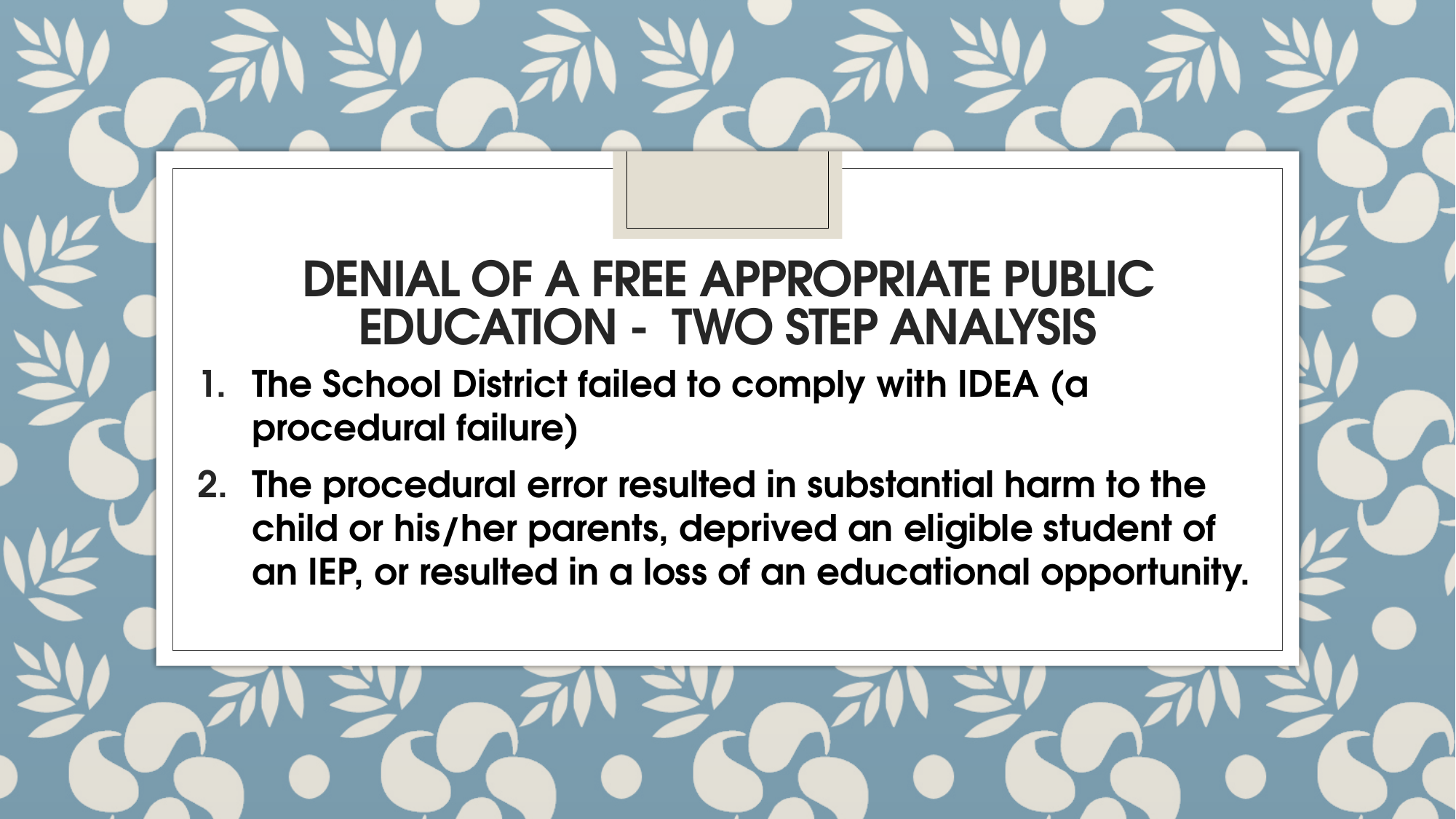

# Denial of a Free appropriate Public education -  two step analysis
The School District failed to comply with IDEA (a procedural failure)
The procedural error resulted in substantial harm to the child or his/her parents, deprived an eligible student of an IEP, or resulted in a loss of an educational opportunity.